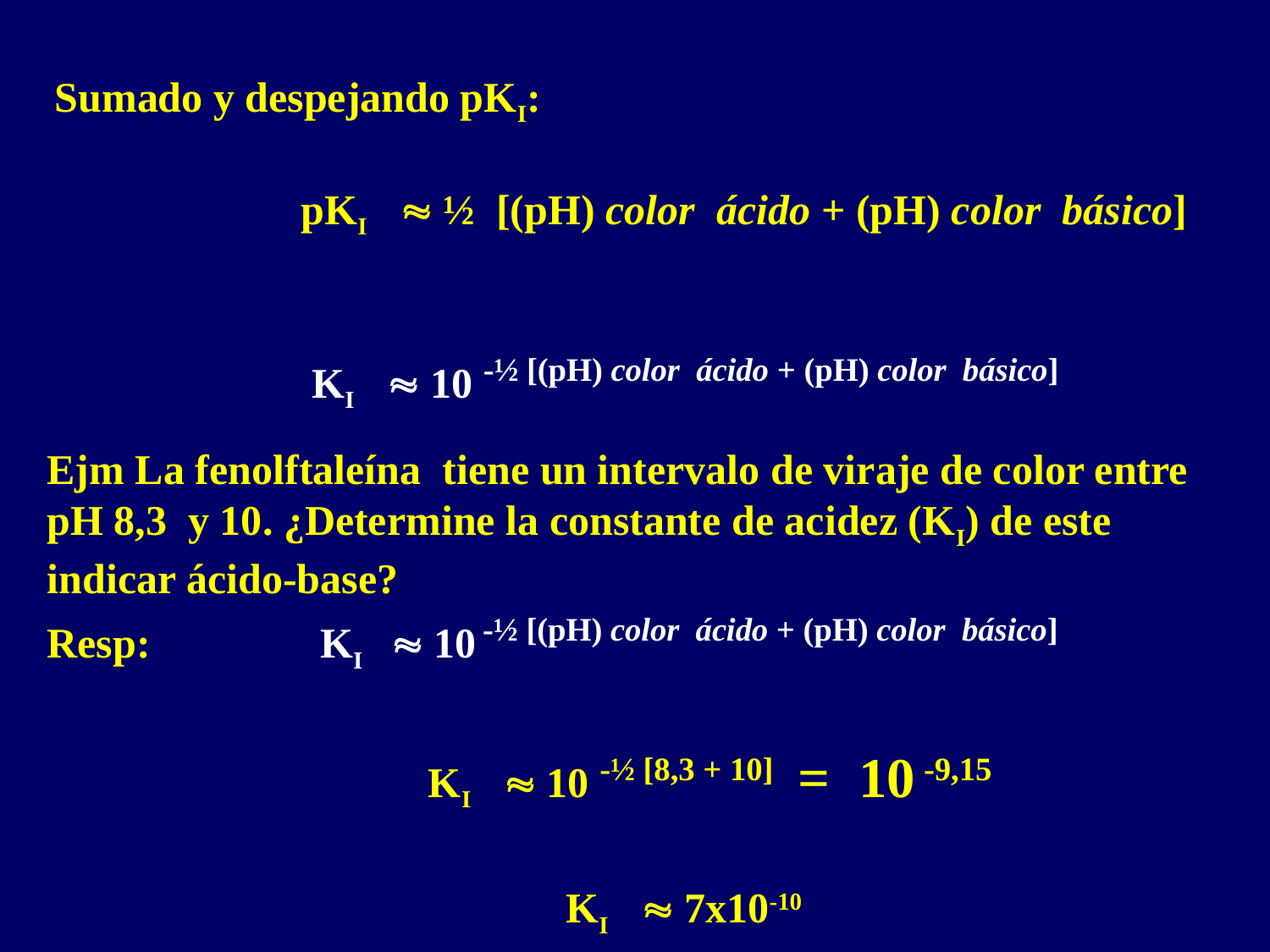

Sumado y despejando pKI:
           		pKI   ≈ ½  [(pH) color  ácido + (pH) color  básico]

		 KI   ≈ 10 -½ [(pH) color  ácido + (pH) color  básico]
Ejm La fenolftaleína  tiene un intervalo de viraje de color entre pH 8,3  y 10. ¿Determine la constante de acidez (KI) de este indicar ácido-base?
Resp:                KI   ≈ 10 -½ [(pH) color  ácido + (pH) color  básico]

                         	KI   ≈ 10 -½ [8,3 + 10]   =  10 -9,15

				 KI   ≈ 7x10-10